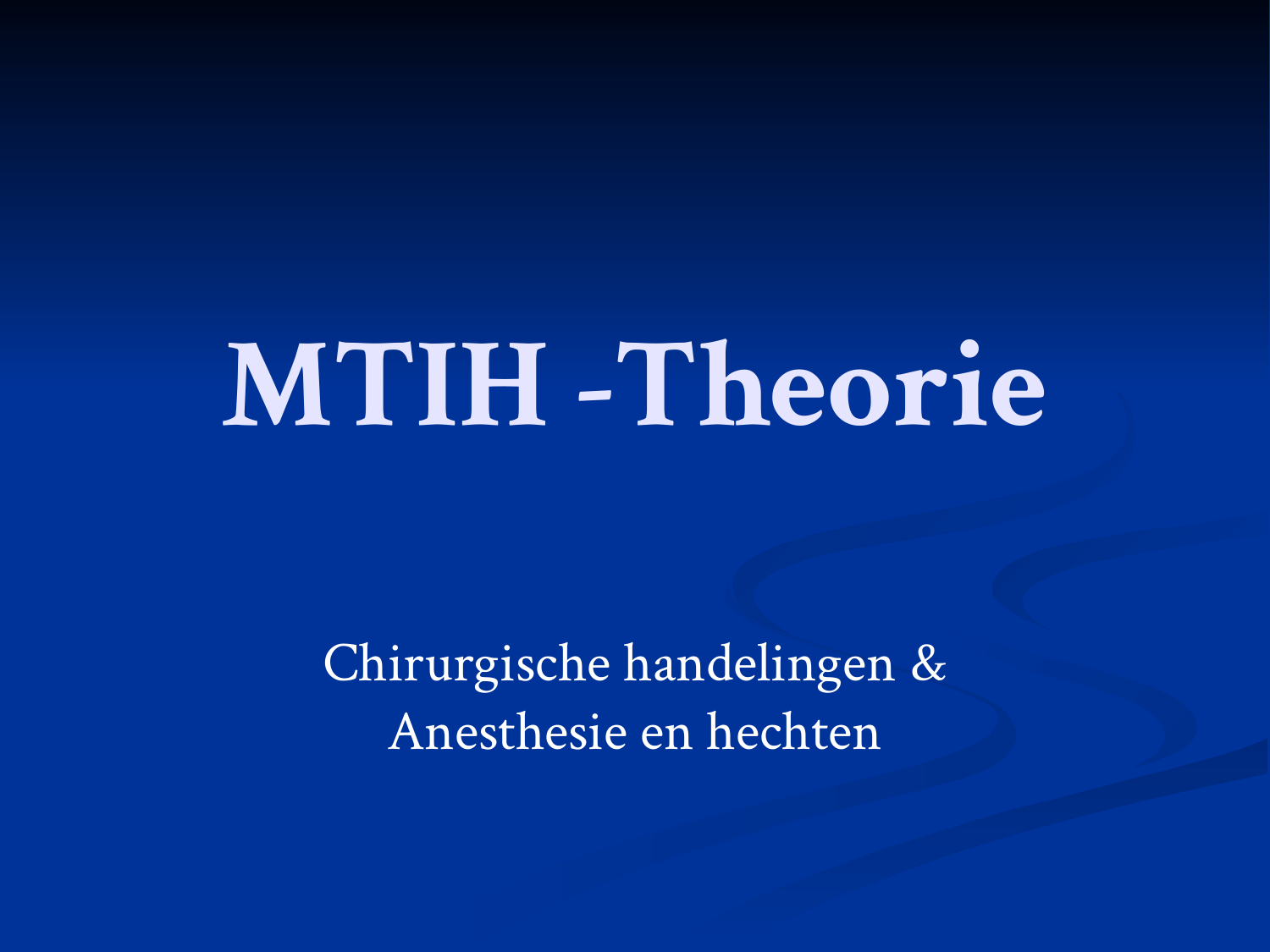

# MTIH -Theorie

Chirurgische handelingen & Anesthesie en hechten